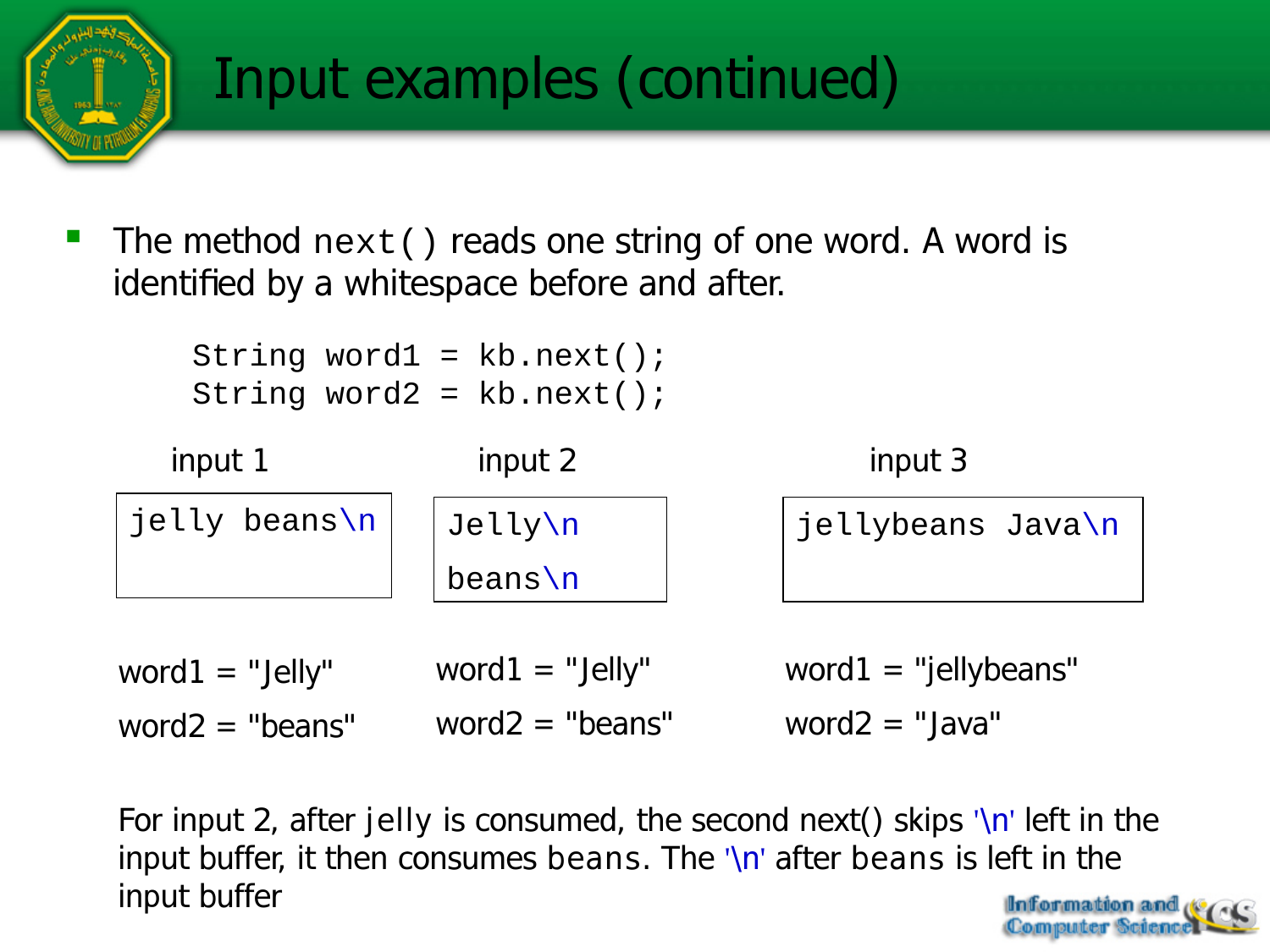

# Input examples (continued)
The method next() reads one string of one word. A word is identified by a whitespace before and after.

String word1 = kb.next();
String word2 = kb.next();
input 1
input 2
input 3
jelly beans\n

Jelly\n
beans\n
jellybeans Java\n

word1 = "Jelly"
word2 = "beans"
word1 = "jellybeans"
word2 = "Java"
word1 = "Jelly"
word2 = "beans"
For input 2, after jelly is consumed, the second next() skips '\n' left in the input buffer, it then consumes beans. The '\n' after beans is left in the input buffer